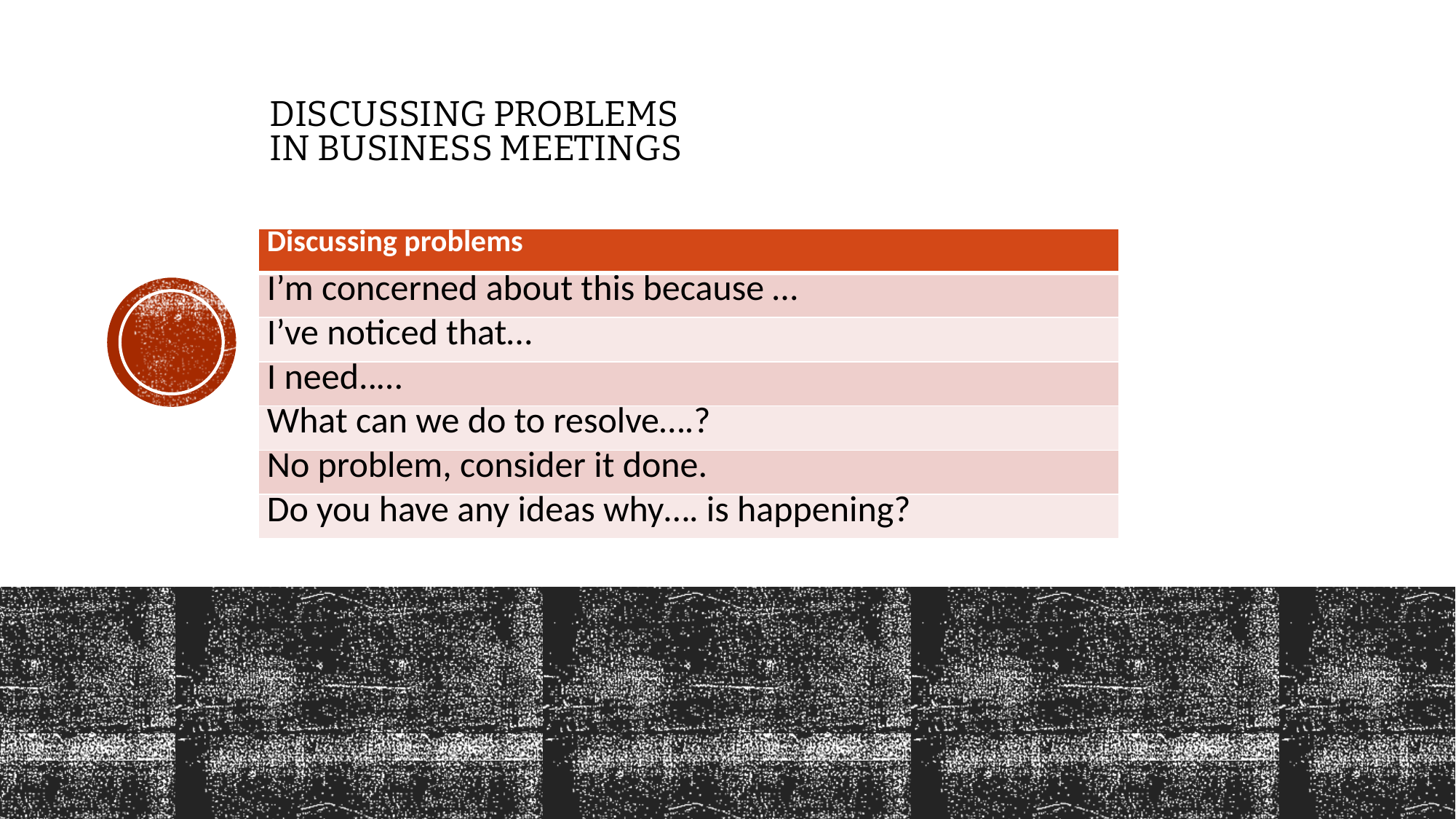

# Discussing problems in business meetings

| Discussing problems |
| --- |
| I’m concerned about this because … |
| I’ve noticed that… |
| I need..… |
| What can we do to resolve….? |
| No problem, consider it done. |
| Do you have any ideas why…. is happening? |